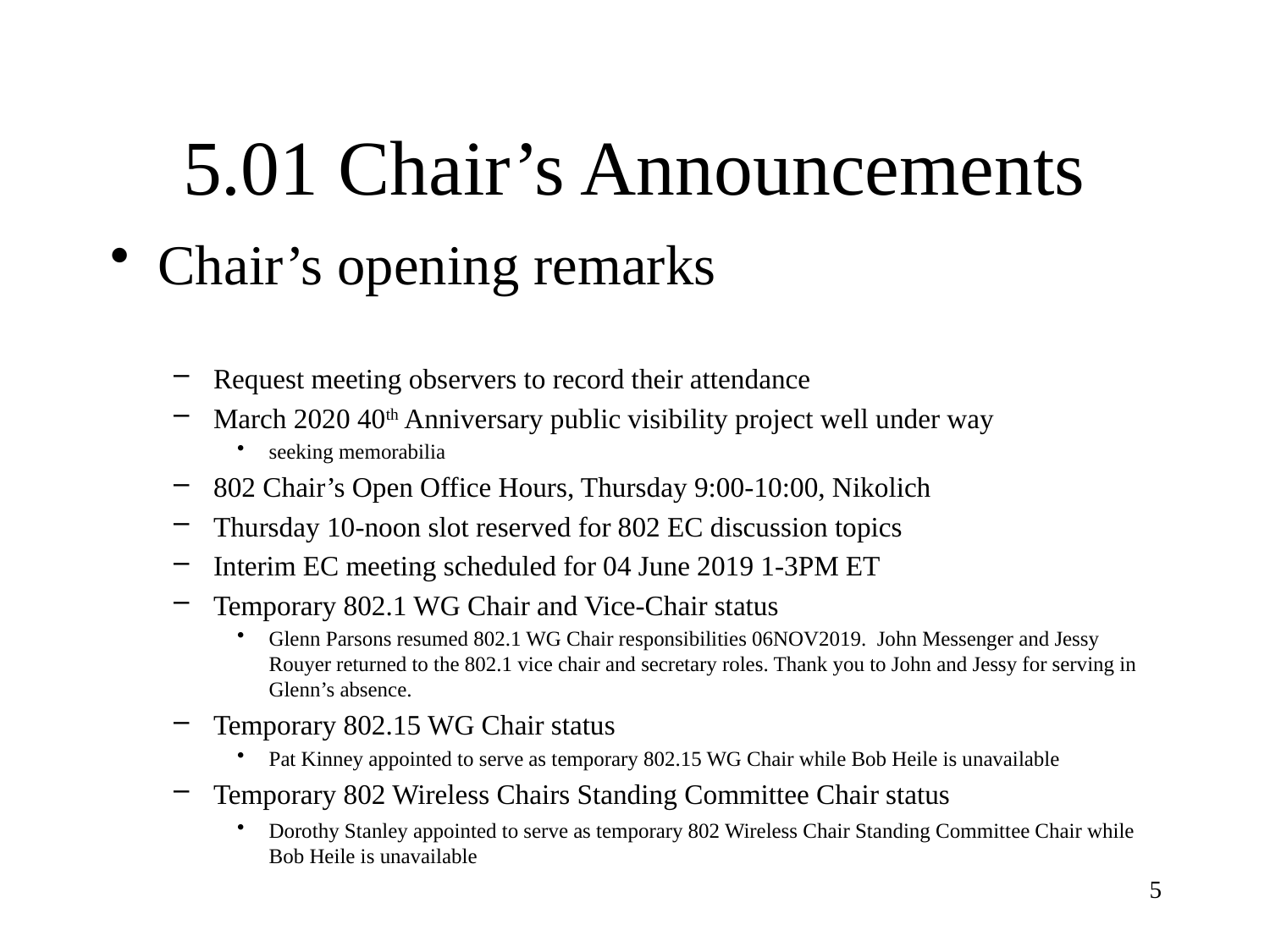

# 5.01 Chair’s Announcements
Chair’s opening remarks

Request meeting observers to record their attendance
March 2020 40th Anniversary public visibility project well under way
seeking memorabilia
802 Chair’s Open Office Hours, Thursday 9:00-10:00, Nikolich
Thursday 10-noon slot reserved for 802 EC discussion topics
Interim EC meeting scheduled for 04 June 2019 1-3PM ET
Temporary 802.1 WG Chair and Vice-Chair status
Glenn Parsons resumed 802.1 WG Chair responsibilities 06NOV2019.  John Messenger and Jessy Rouyer returned to the 802.1 vice chair and secretary roles. Thank you to John and Jessy for serving in Glenn’s absence.
Temporary 802.15 WG Chair status
Pat Kinney appointed to serve as temporary 802.15 WG Chair while Bob Heile is unavailable
Temporary 802 Wireless Chairs Standing Committee Chair status
Dorothy Stanley appointed to serve as temporary 802 Wireless Chair Standing Committee Chair while Bob Heile is unavailable

5